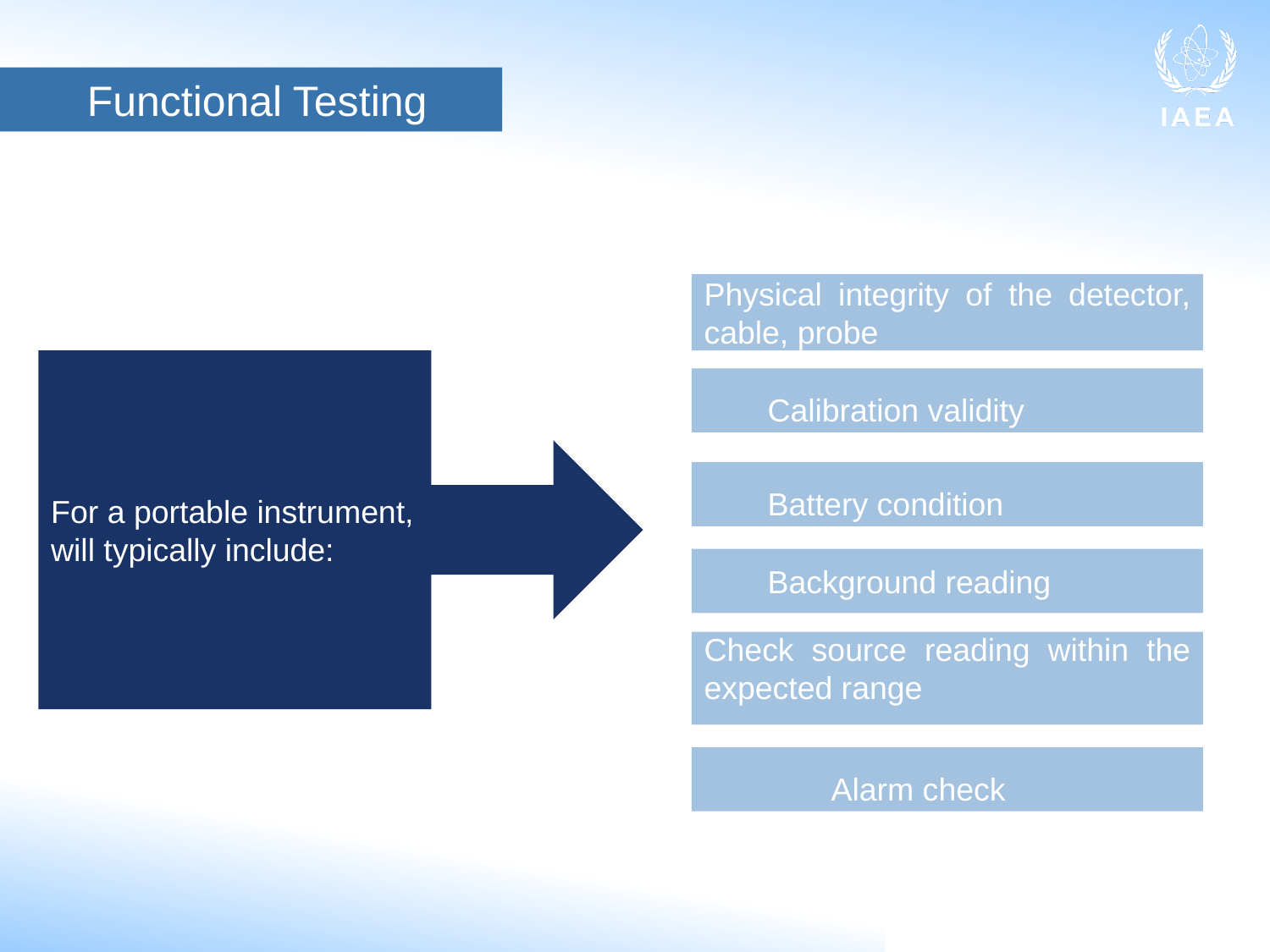

Functional Testing

Physical integrity of the detector, cable, probe

For a portable instrument, will typically include:

Calibration validity

Battery condition

Background reading

Check source reading within the expected range

Alarm check